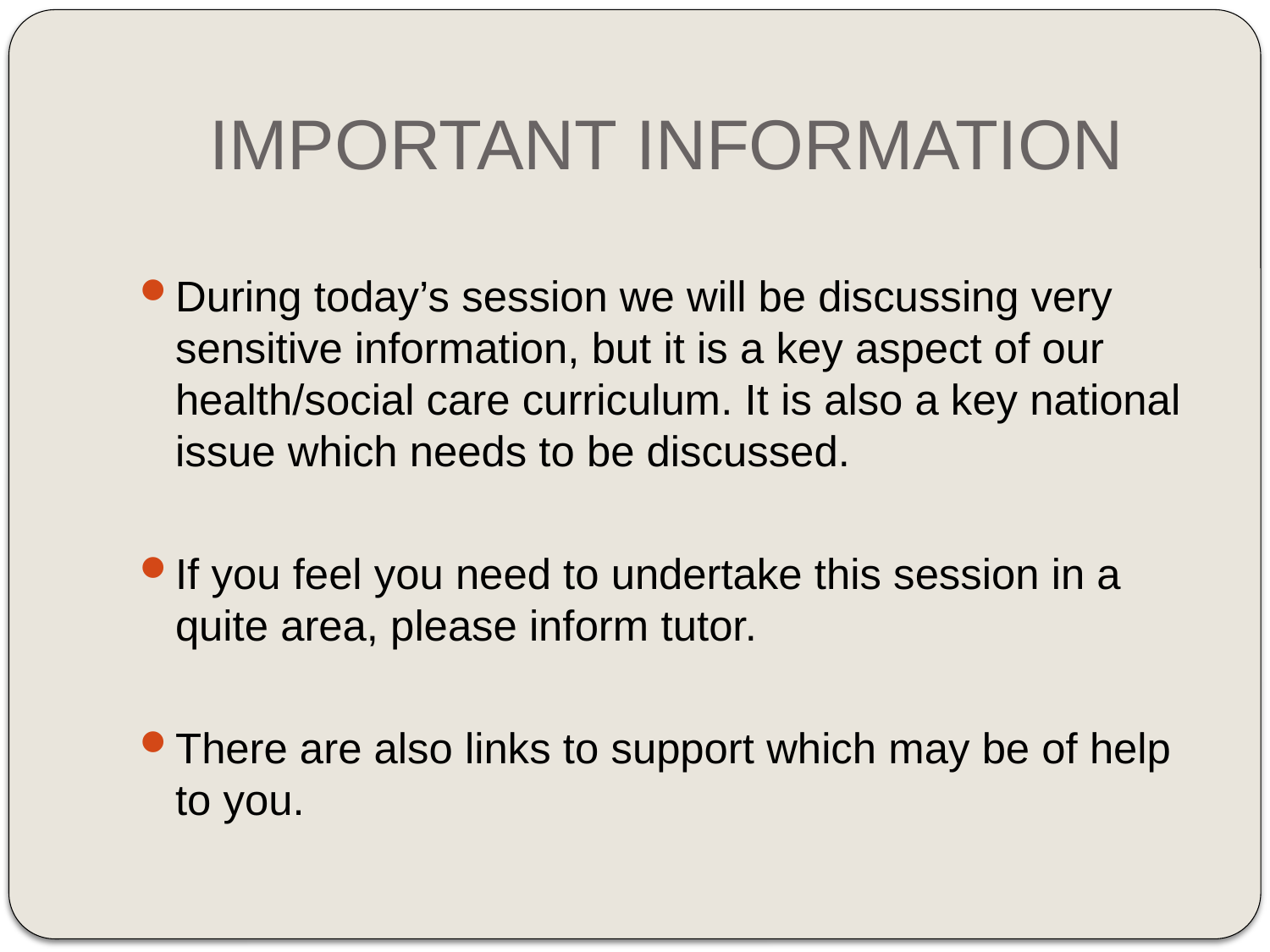

# IMPORTANT INFORMATION

During today’s session we will be discussing very sensitive information, but it is a key aspect of our health/social care curriculum. It is also a key national issue which needs to be discussed.

If you feel you need to undertake this session in a quite area, please inform tutor.

There are also links to support which may be of help to you.